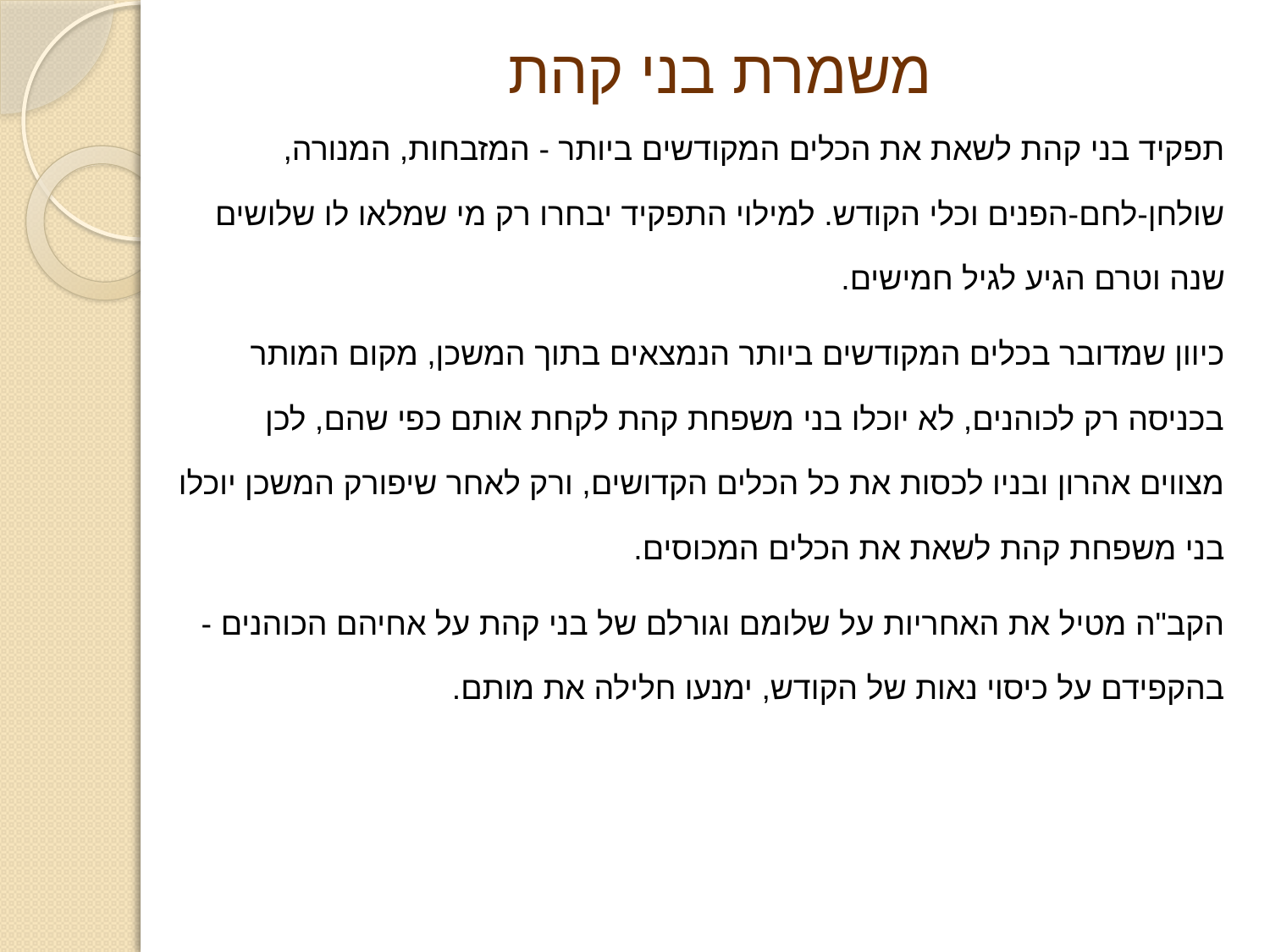

# משמרת בני קהת
תפקיד בני קהת לשאת את הכלים המקודשים ביותר - המזבחות, המנורה, שולחן-לחם-הפנים וכלי הקודש. למילוי התפקיד יבחרו רק מי שמלאו לו שלושים שנה וטרם הגיע לגיל חמישים.
כיוון שמדובר בכלים המקודשים ביותר הנמצאים בתוך המשכן, מקום המותר בכניסה רק לכוהנים, לא יוכלו בני משפחת קהת לקחת אותם כפי שהם, לכן מצווים אהרון ובניו לכסות את כל הכלים הקדושים, ורק לאחר שיפורק המשכן יוכלו בני משפחת קהת לשאת את הכלים המכוסים.
הקב"ה מטיל את האחריות על שלומם וגורלם של בני קהת על אחיהם הכוהנים - בהקפידם על כיסוי נאות של הקודש, ימנעו חלילה את מותם.